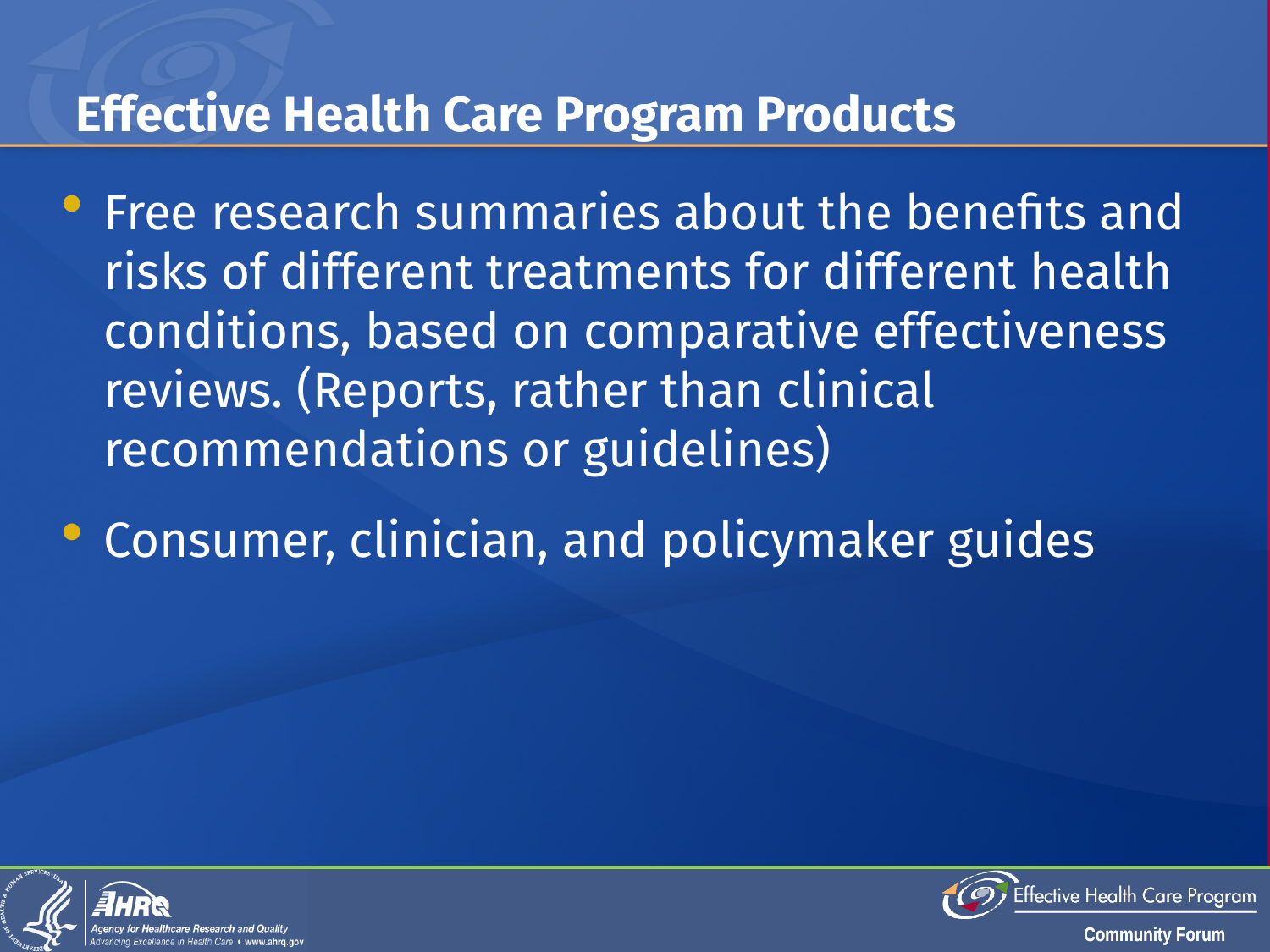

# Effective Health Care Program Products
Free research summaries about the benefits and risks of different treatments for different health conditions, based on comparative effectiveness reviews. (Reports, rather than clinical recommendations or guidelines)
Consumer, clinician, and policymaker guides